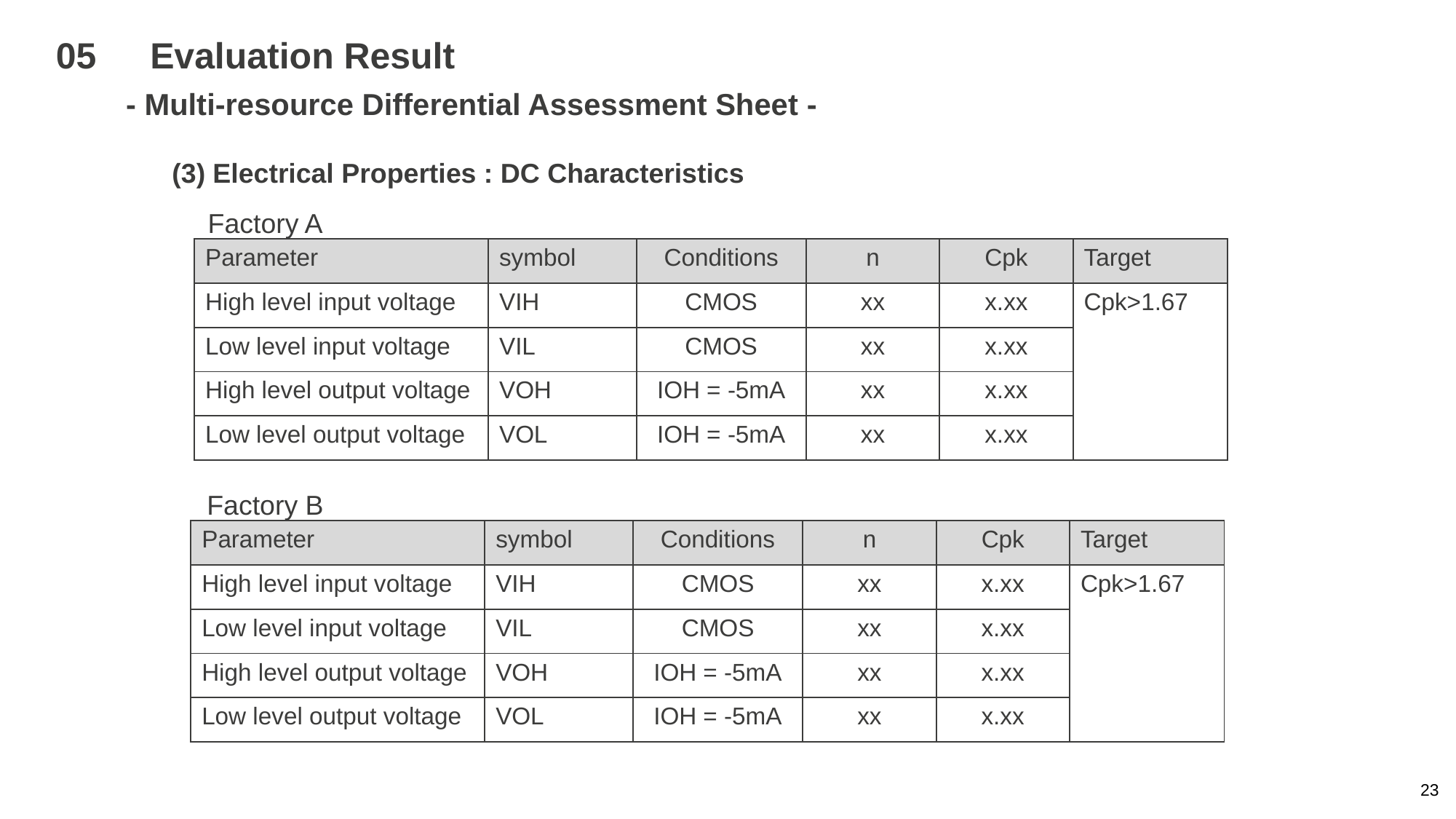

# 05　Evaluation Result
- Multi-resource Differential Assessment Sheet -
(3) Electrical Properties : DC Characteristics
Factory A
| Parameter | symbol | Conditions | n | Cpk | Target |
| --- | --- | --- | --- | --- | --- |
| High level input voltage | VIH | CMOS | xx | x.xx | Cpk>1.67 |
| Low level input voltage | VIL | CMOS | xx | x.xx |  |
| High level output voltage | VOH | IOH = -5mA | xx | x.xx |  |
| Low level output voltage | VOL | IOH = -5mA | xx | x.xx |  |
Factory B
| Parameter | symbol | Conditions | n | Cpk | Target |
| --- | --- | --- | --- | --- | --- |
| High level input voltage | VIH | CMOS | xx | x.xx | Cpk>1.67 |
| Low level input voltage | VIL | CMOS | xx | x.xx |  |
| High level output voltage | VOH | IOH = -5mA | xx | x.xx |  |
| Low level output voltage | VOL | IOH = -5mA | xx | x.xx |  |